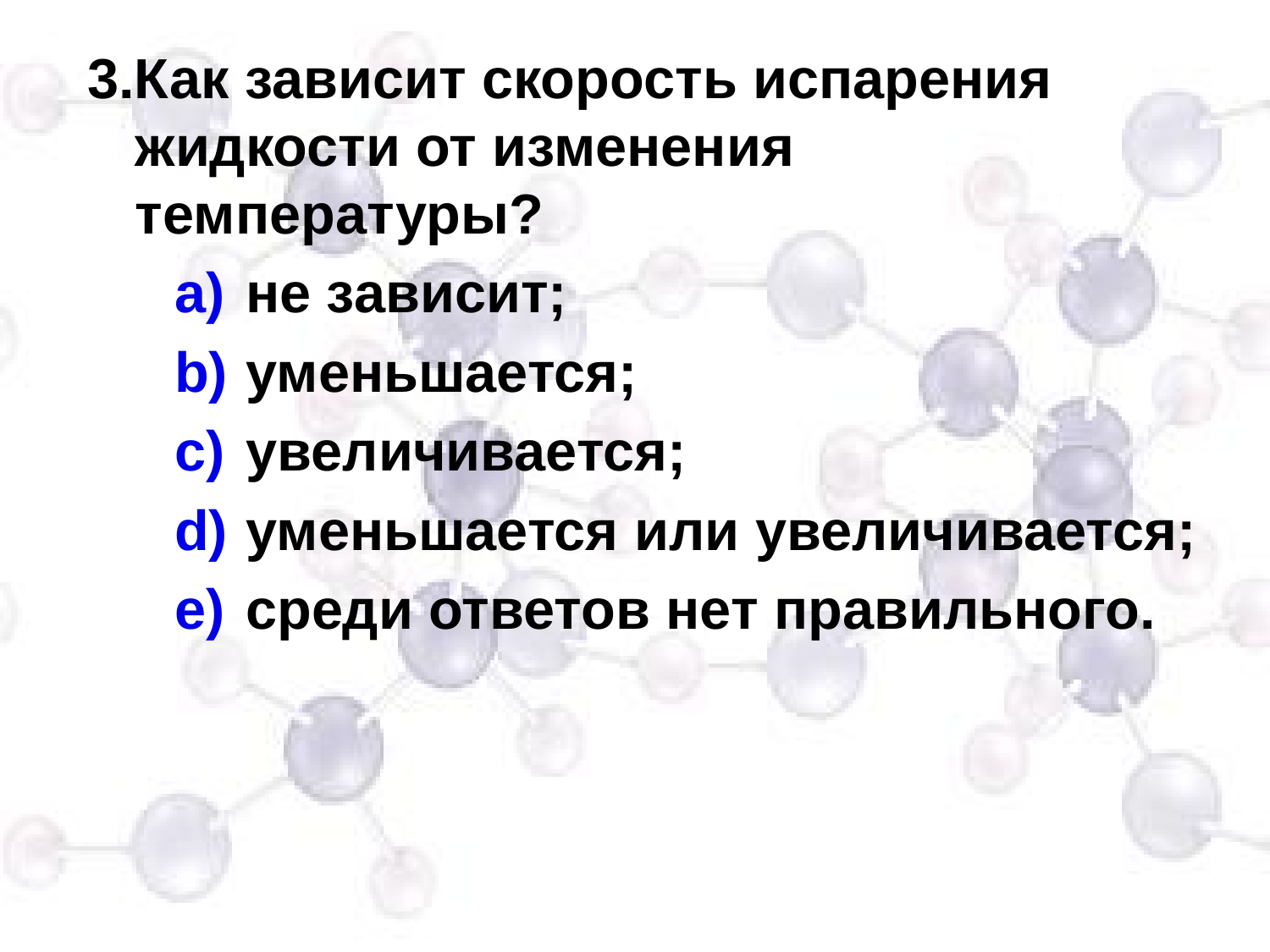

# 3.Как зависит скорость испарения жидкости от изменения температуры?
не зависит;
уменьшается;
увеличивается;
уменьшается или увеличивается;
среди ответов нет правильного.